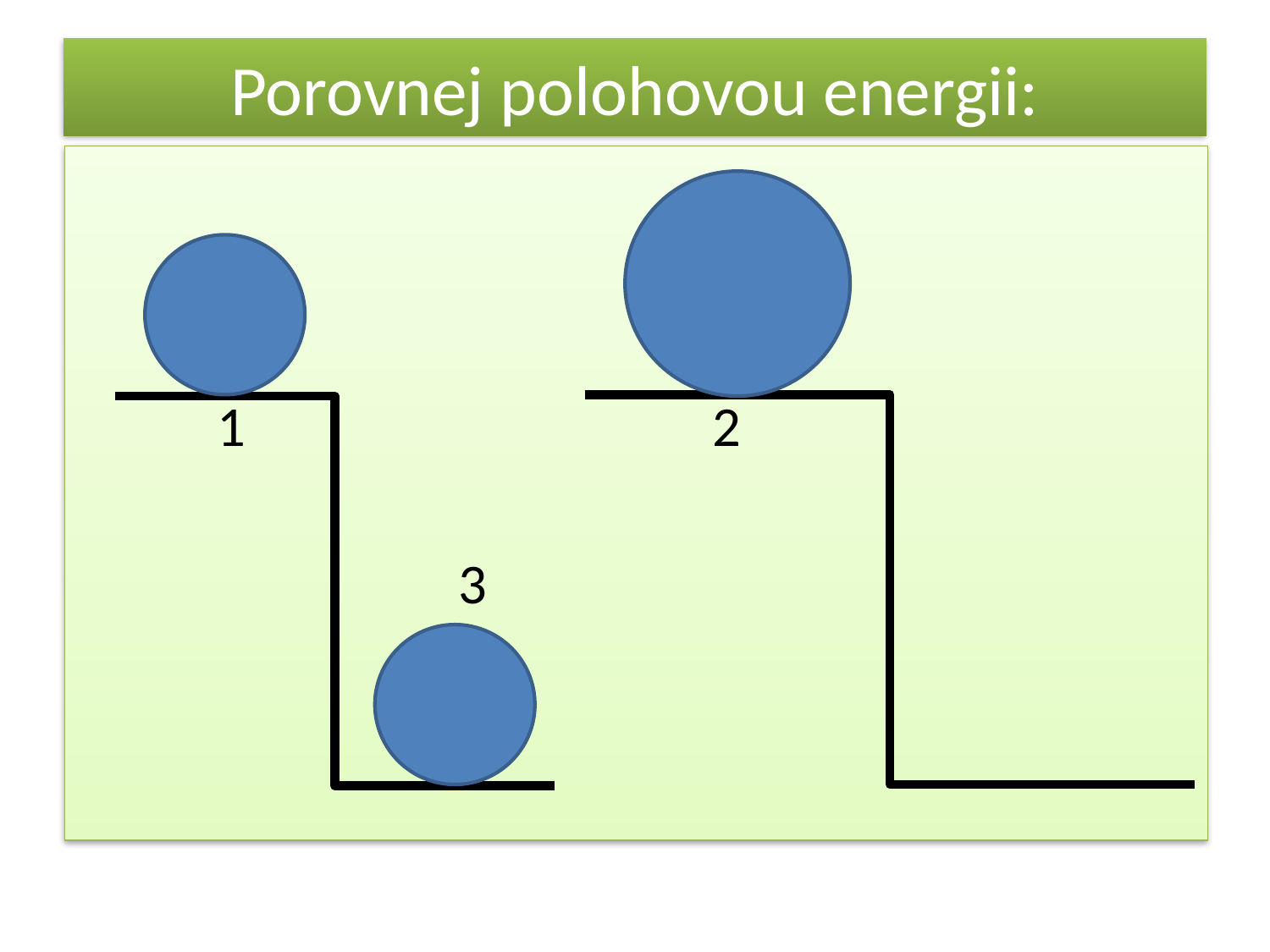

# Porovnej polohovou energii:

           1				2

			3